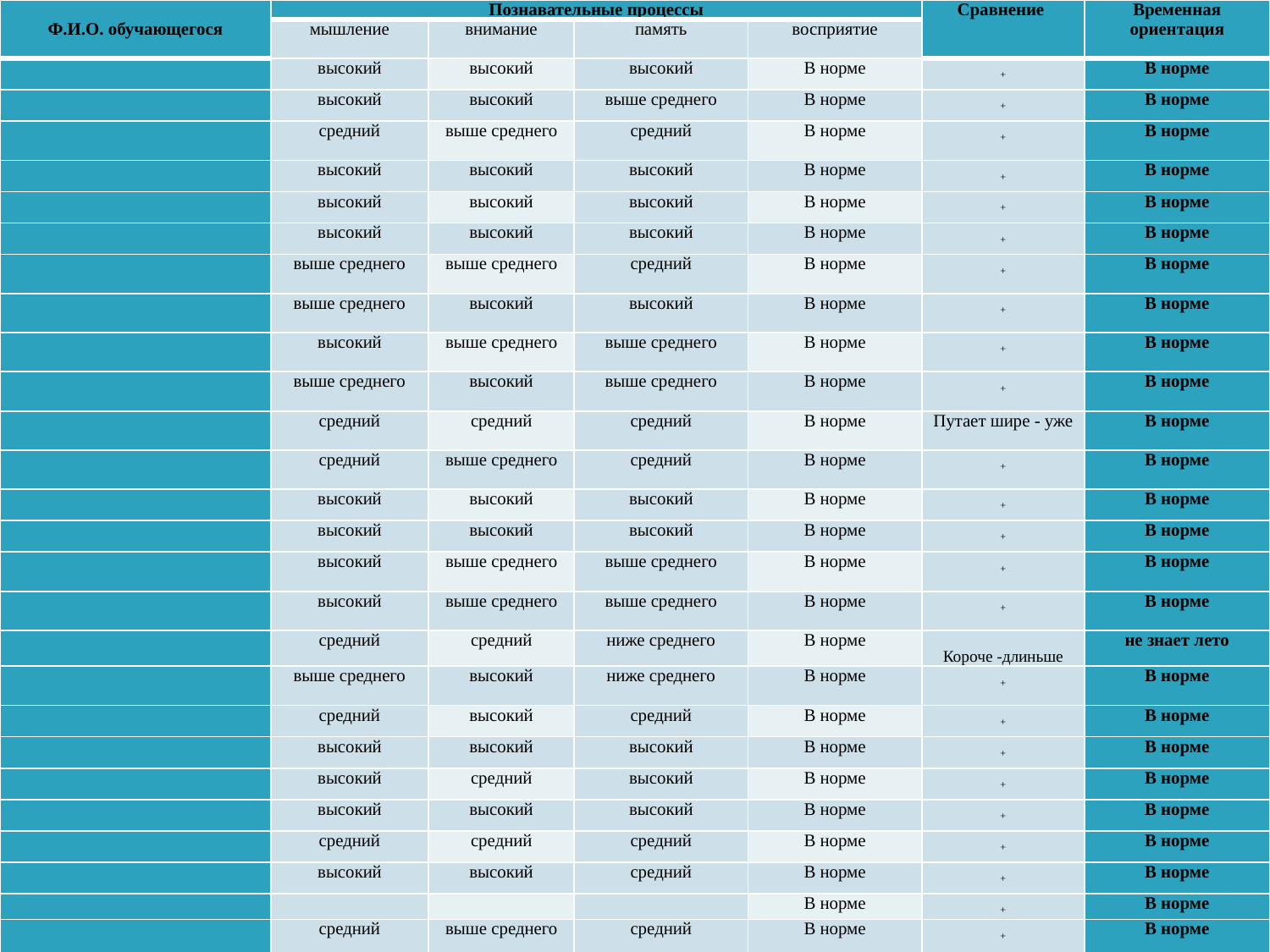

| Ф.И.О. обучающегося | Познавательные процессы |  |  |  | Сравнение | Временная ориентация |
| --- | --- | --- | --- | --- | --- | --- |
|  | мышление | внимание | память | восприятие |  |  |
|  | высокий | высокий | высокий | В норме | + | В норме |
|  | высокий | высокий | выше среднего | В норме | + | В норме |
|  | средний | выше среднего | средний | В норме | + | В норме |
|  | высокий | высокий | высокий | В норме | + | В норме |
|  | высокий | высокий | высокий | В норме | + | В норме |
|  | высокий | высокий | высокий | В норме | + | В норме |
|  | выше среднего | выше среднего | средний | В норме | + | В норме |
|  | выше среднего | высокий | высокий | В норме | + | В норме |
|  | высокий | выше среднего | выше среднего | В норме | + | В норме |
|  | выше среднего | высокий | выше среднего | В норме | + | В норме |
|  | средний | средний | средний | В норме | Путает шире - уже | В норме |
|  | средний | выше среднего | средний | В норме | + | В норме |
|  | высокий | высокий | высокий | В норме | + | В норме |
|  | высокий | высокий | высокий | В норме | + | В норме |
|  | высокий | выше среднего | выше среднего | В норме | + | В норме |
|  | высокий | выше среднего | выше среднего | В норме | + | В норме |
|  | средний | средний | ниже среднего | В норме | Короче -длиньше | не знает лето |
|  | выше среднего | высокий | ниже среднего | В норме | + | В норме |
|  | средний | высокий | средний | В норме | + | В норме |
|  | высокий | высокий | высокий | В норме | + | В норме |
|  | высокий | средний | высокий | В норме | + | В норме |
|  | высокий | высокий | высокий | В норме | + | В норме |
|  | средний | средний | средний | В норме | + | В норме |
|  | высокий | высокий | средний | В норме | + | В норме |
|  |  |  |  | В норме | + | В норме |
|  | средний | выше среднего | средний | В норме | + | В норме |
|  | выше среднего | высокий | выше среднего | В норме | + | В норме |
#